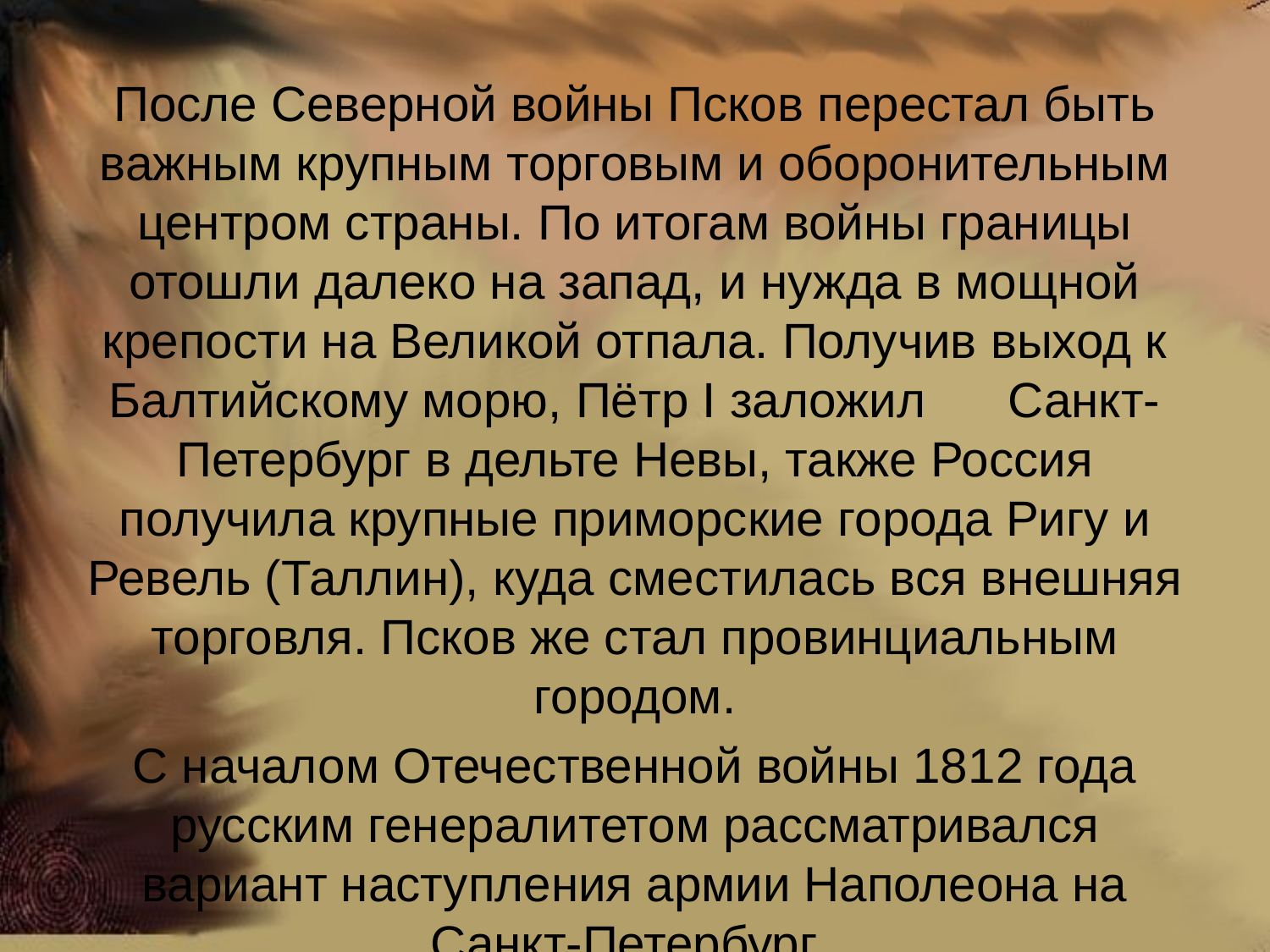

#
После Северной войны Псков перестал быть важным крупным торговым и оборонительным центром страны. По итогам войны границы отошли далеко на запад, и нужда в мощной крепости на Великой отпала. Получив выход к Балтийскому морю, Пётр I заложил      Санкт-Петербург в дельте Невы, также Россия получила крупные приморские города Ригу и Ревель (Таллин), куда сместилась вся внешняя торговля. Псков же стал провинциальным городом.
С началом Отечественной войны 1812 года русским генералитетом рассматривался вариант наступления армии Наполеона на Санкт-Петербург.